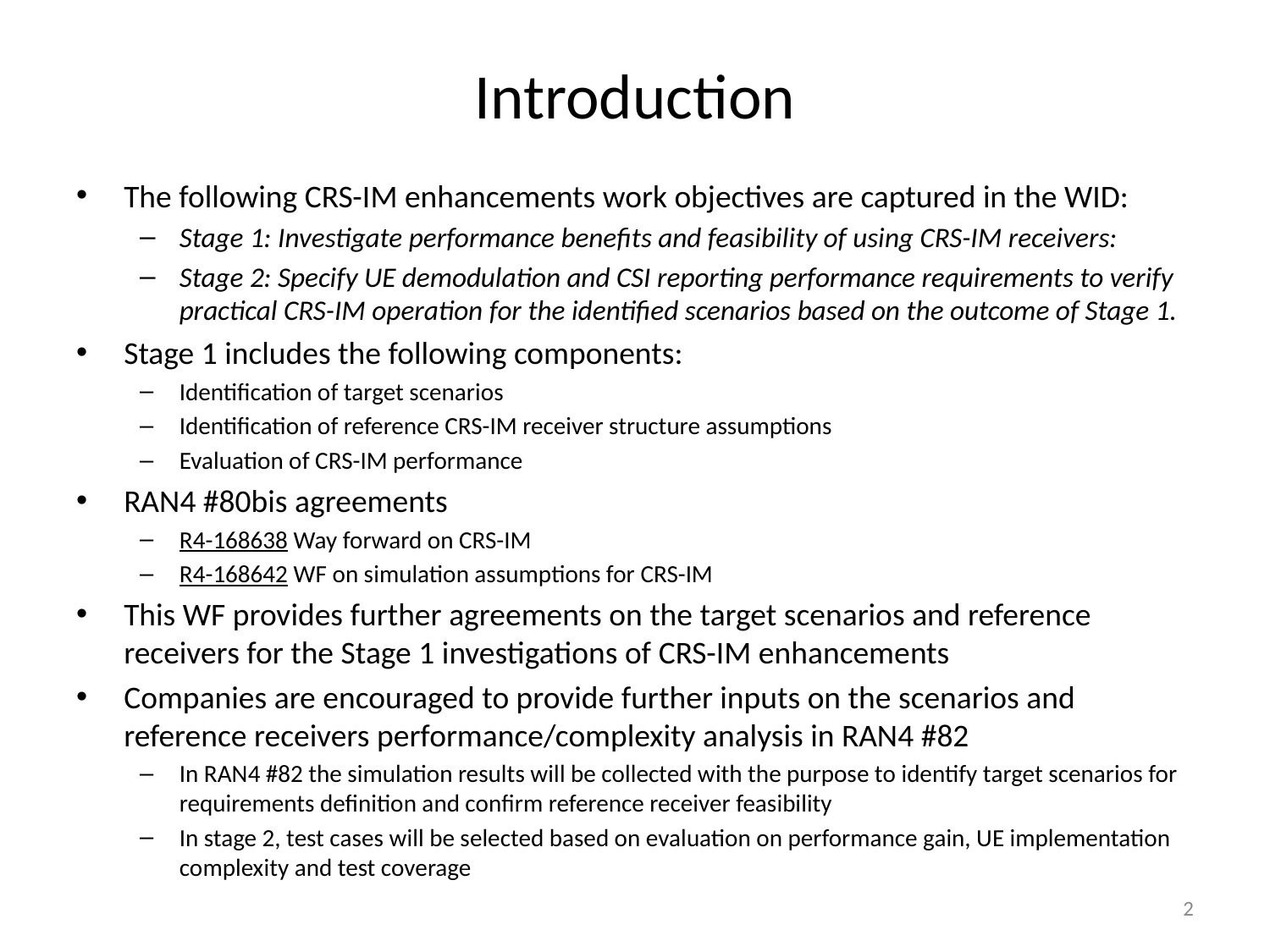

# Introduction
The following CRS-IM enhancements work objectives are captured in the WID:
Stage 1: Investigate performance benefits and feasibility of using CRS-IM receivers:
Stage 2: Specify UE demodulation and CSI reporting performance requirements to verify practical CRS-IM operation for the identified scenarios based on the outcome of Stage 1.
Stage 1 includes the following components:
Identification of target scenarios
Identification of reference CRS-IM receiver structure assumptions
Evaluation of CRS-IM performance
RAN4 #80bis agreements
R4-168638 Way forward on CRS-IM
R4-168642 WF on simulation assumptions for CRS-IM
This WF provides further agreements on the target scenarios and reference receivers for the Stage 1 investigations of CRS-IM enhancements
Companies are encouraged to provide further inputs on the scenarios and reference receivers performance/complexity analysis in RAN4 #82
In RAN4 #82 the simulation results will be collected with the purpose to identify target scenarios for requirements definition and confirm reference receiver feasibility
In stage 2, test cases will be selected based on evaluation on performance gain, UE implementation complexity and test coverage

2